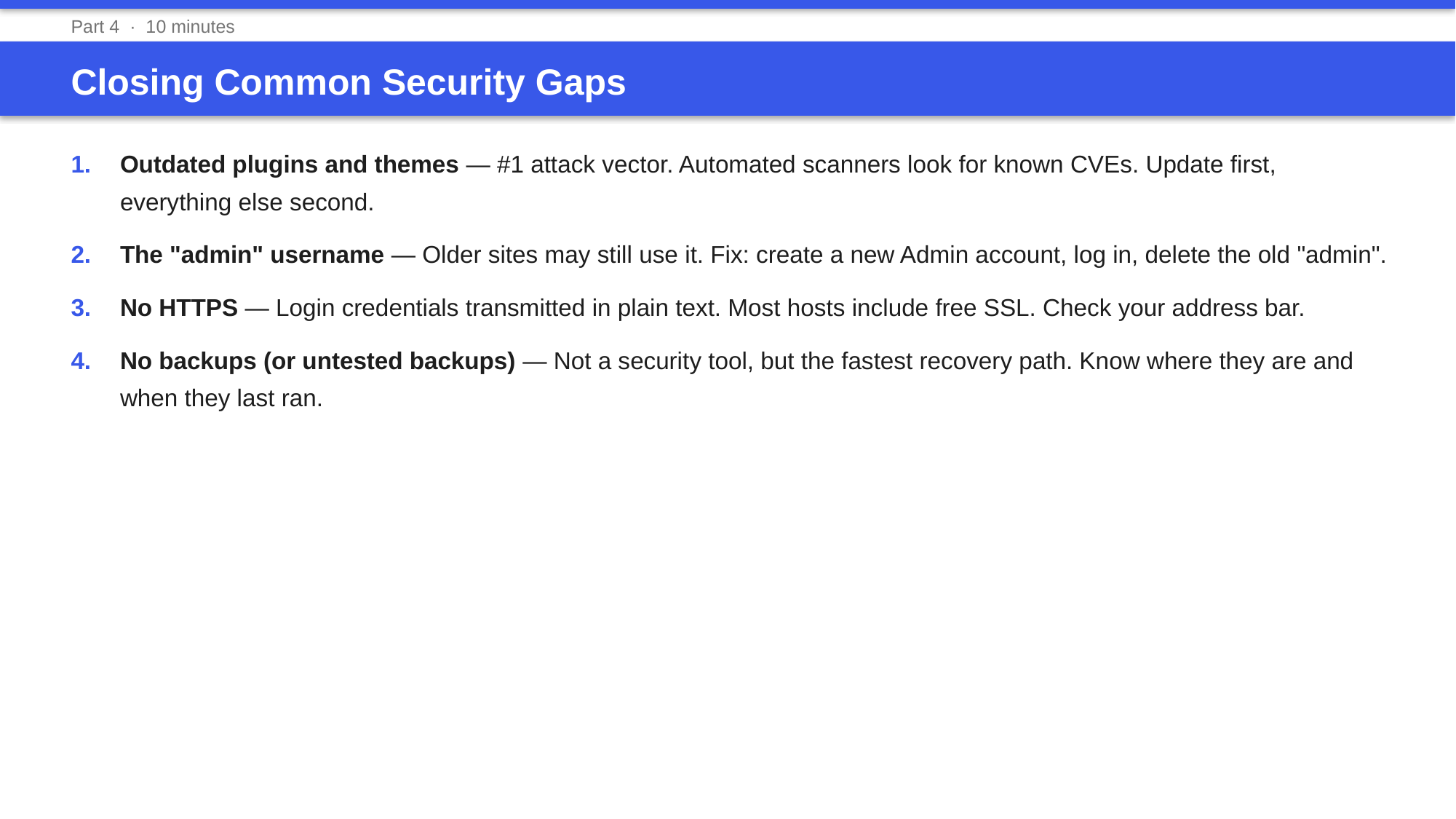

Part 4  ·  10 minutes

Closing Common Security Gaps
1.	Outdated plugins and themes — #1 attack vector. Automated scanners look for known CVEs. Update first, everything else second.
2.	The "admin" username — Older sites may still use it. Fix: create a new Admin account, log in, delete the old "admin".
3.	No HTTPS — Login credentials transmitted in plain text. Most hosts include free SSL. Check your address bar.
4.	No backups (or untested backups) — Not a security tool, but the fastest recovery path. Know where they are and when they last ran.